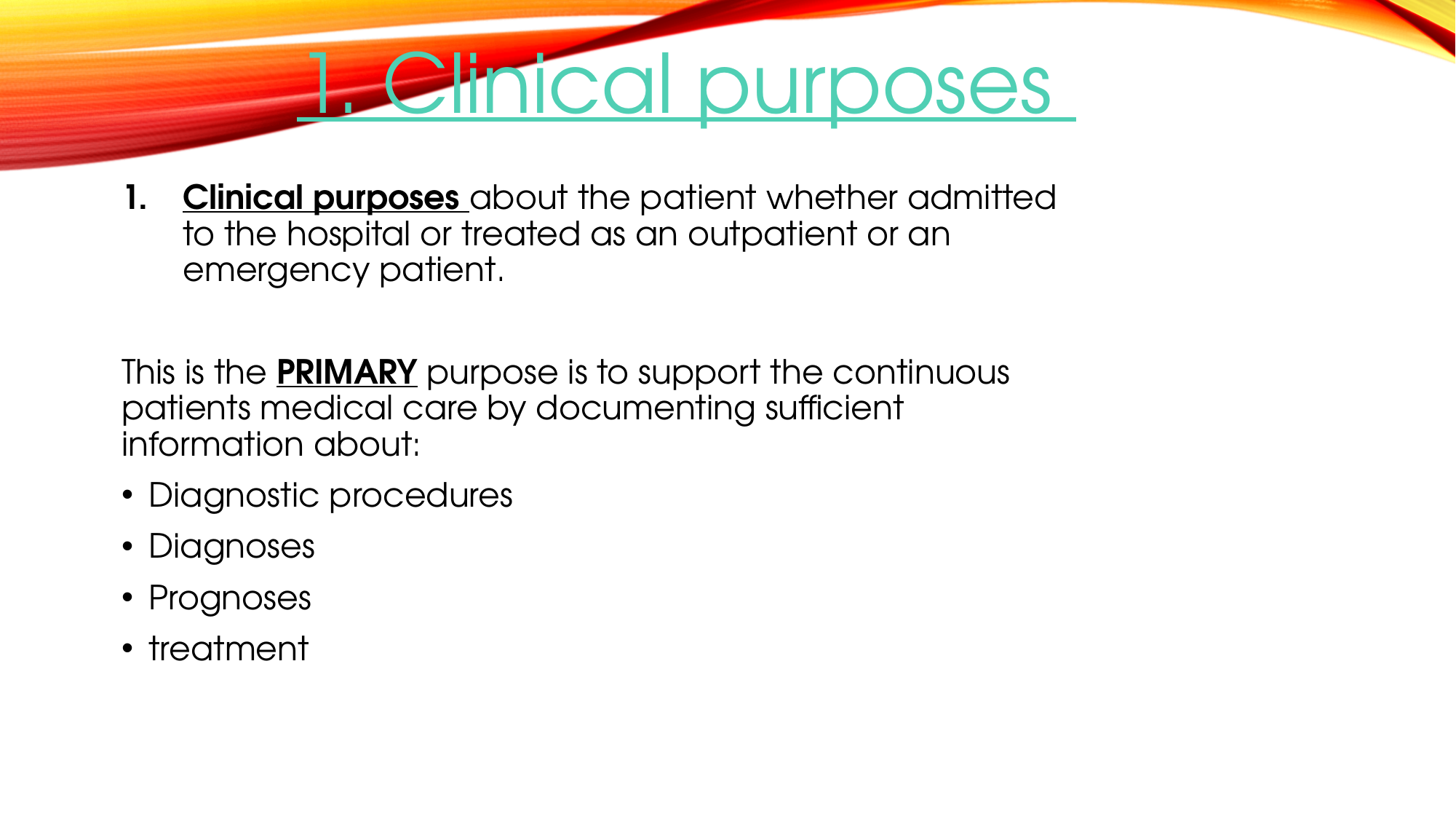

1. Clinical purposes
#
Clinical purposes about the patient whether admitted to the hospital or treated as an outpatient or an emergency patient.

This is the PRIMARY purpose is to support the continuous patients medical care by documenting sufficient information about:
Diagnostic procedures
Diagnoses
Prognoses
treatment